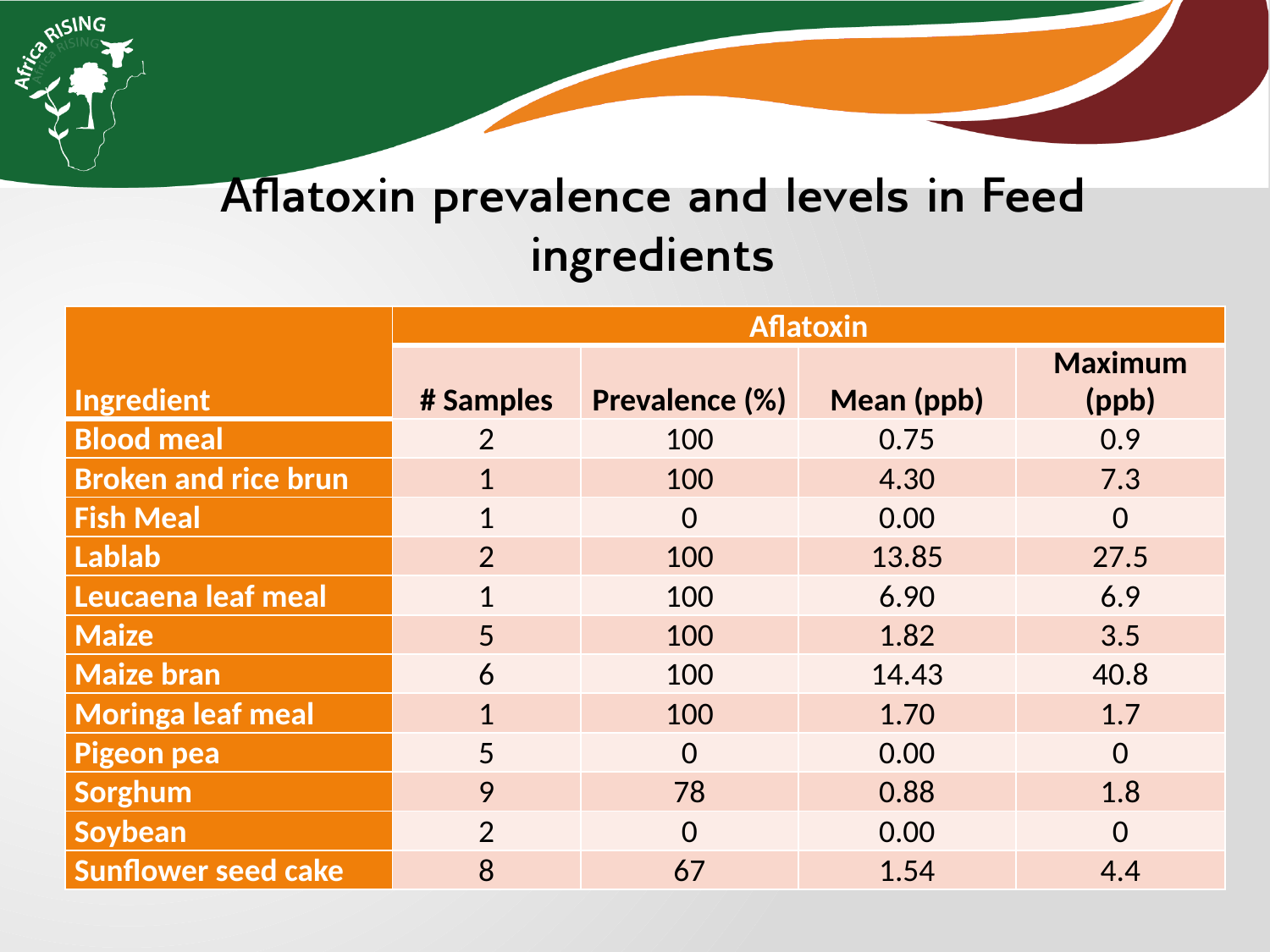

Aflatoxin prevalence and levels in Feed ingredients
| Ingredient | Aflatoxin |  |  |  |
| --- | --- | --- | --- | --- |
|  | # Samples | Prevalence (%) | Mean (ppb) | Maximum (ppb) |
| Blood meal | 2 | 100 | 0.75 | 0.9 |
| Broken and rice brun | 1 | 100 | 4.30 | 7.3 |
| Fish Meal | 1 | 0 | 0.00 | 0 |
| Lablab | 2 | 100 | 13.85 | 27.5 |
| Leucaena leaf meal | 1 | 100 | 6.90 | 6.9 |
| Maize | 5 | 100 | 1.82 | 3.5 |
| Maize bran | 6 | 100 | 14.43 | 40.8 |
| Moringa leaf meal | 1 | 100 | 1.70 | 1.7 |
| Pigeon pea | 5 | 0 | 0.00 | 0 |
| Sorghum | 9 | 78 | 0.88 | 1.8 |
| Soybean | 2 | 0 | 0.00 | 0 |
| Sunflower seed cake | 8 | 67 | 1.54 | 4.4 |